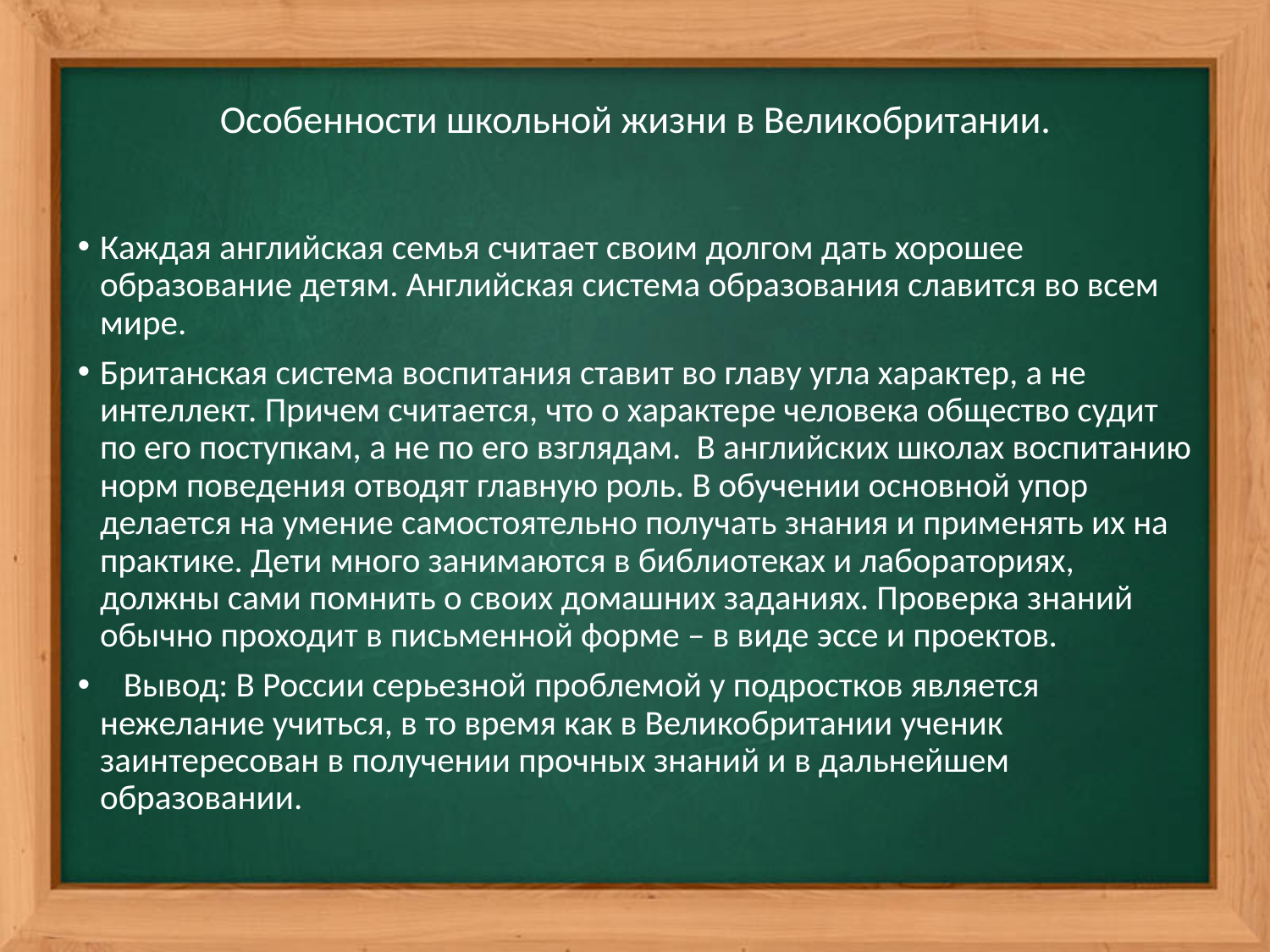

# Особенности школьной жизни в Великобритании.
Каждая английская семья считает своим долгом дать хорошее образование детям. Английская система образования славится во всем мире.
Британская система воспитания ставит во главу угла характер, а не интеллект. Причем считается, что о характере человека общество судит по его поступкам, а не по его взглядам.  В английских школах воспитанию норм поведения отводят главную роль. В обучении основной упор делается на умение самостоятельно получать знания и применять их на практике. Дети много занимаются в библиотеках и лабораториях, должны сами помнить о своих домашних заданиях. Проверка знаний обычно проходит в письменной форме – в виде эссе и проектов.
   Вывод: В России серьезной проблемой у подростков является нежелание учиться, в то время как в Великобритании ученик заинтересован в получении прочных знаний и в дальнейшем образовании.